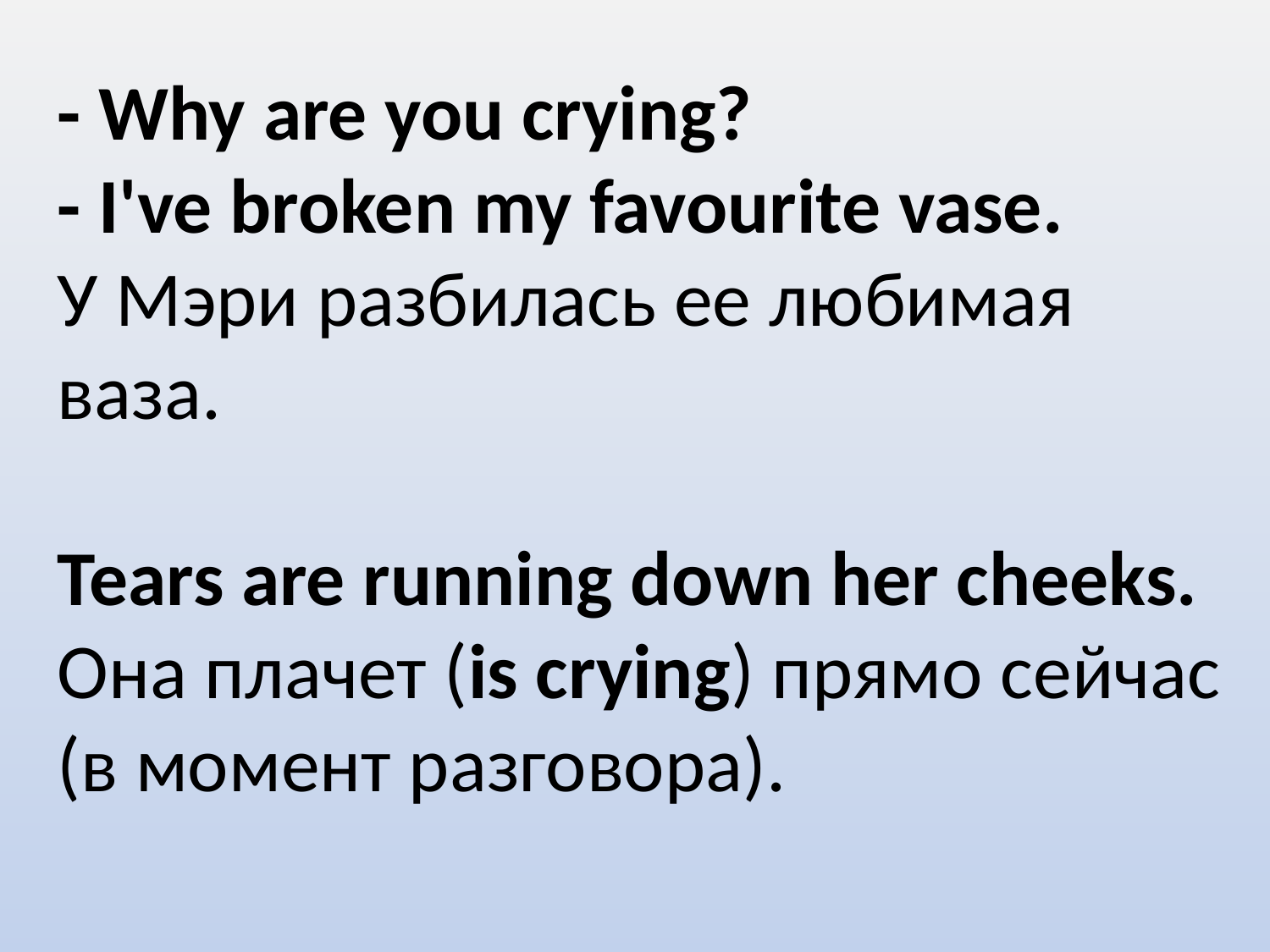

- Why are you crying?
- I've broken my favourite vase.
У Мэри разбилась ее любимая ваза.

Tears are running down her cheeks.
Она плачет (is crying) прямо сейчас (в момент разговора).